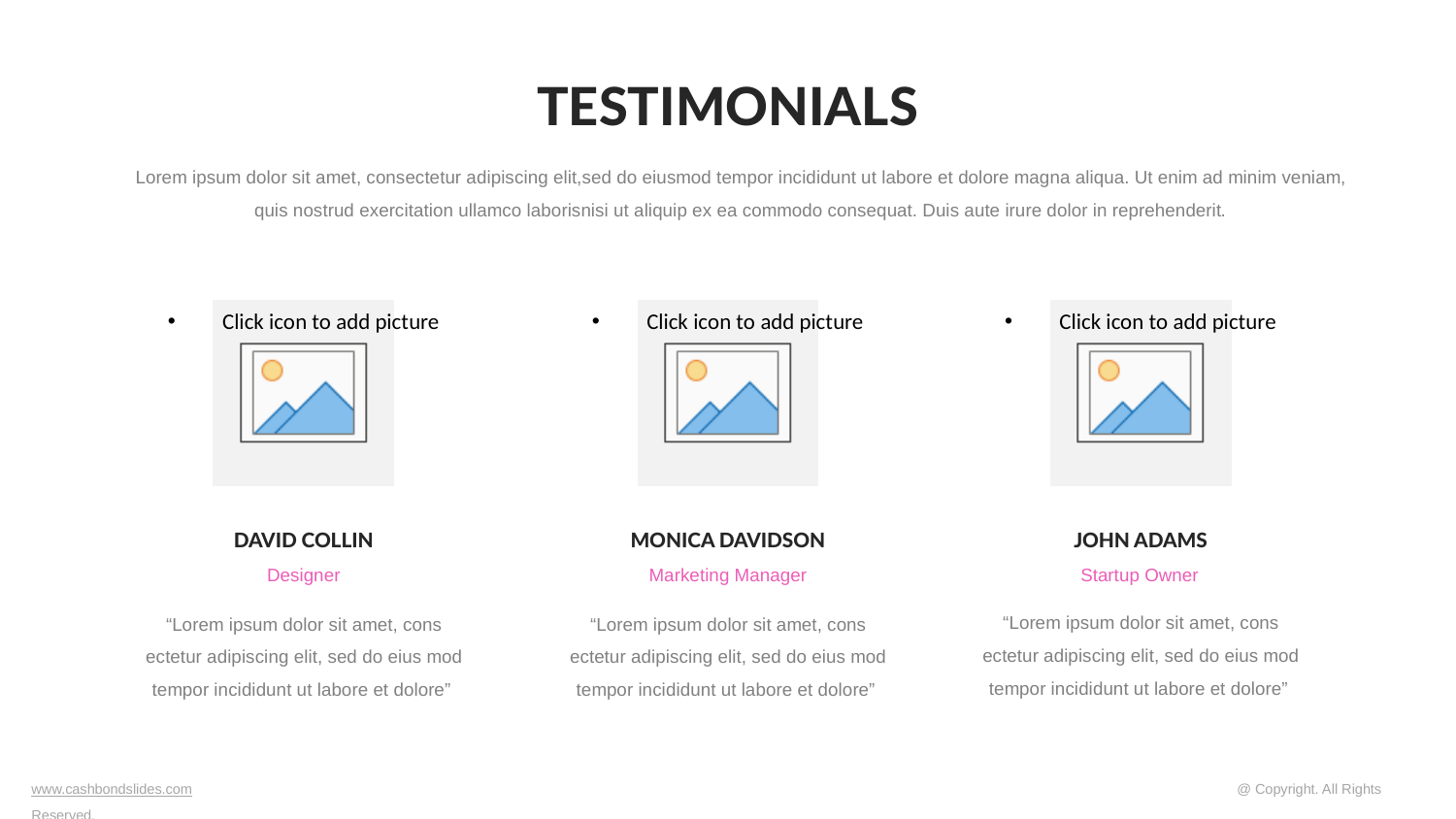

TESTIMONIALS
Lorem ipsum dolor sit amet, consectetur adipiscing elit,sed do eiusmod tempor incididunt ut labore et dolore magna aliqua. Ut enim ad minim veniam, quis nostrud exercitation ullamco laborisnisi ut aliquip ex ea commodo consequat. Duis aute irure dolor in reprehenderit.

DAVID COLLIN
Designer
“Lorem ipsum dolor sit amet, cons
ectetur adipiscing elit, sed do eius mod tempor incididunt ut labore et dolore”
MONICA DAVIDSON
Marketing Manager
“Lorem ipsum dolor sit amet, cons
ectetur adipiscing elit, sed do eius mod tempor incididunt ut labore et dolore”
JOHN ADAMS
 Startup Owner
“Lorem ipsum dolor sit amet, cons
ectetur adipiscing elit, sed do eius mod tempor incididunt ut labore et dolore”
www.cashbondslides.com	                                                                                                			                                                @ Copyright. All Rights Reserved.